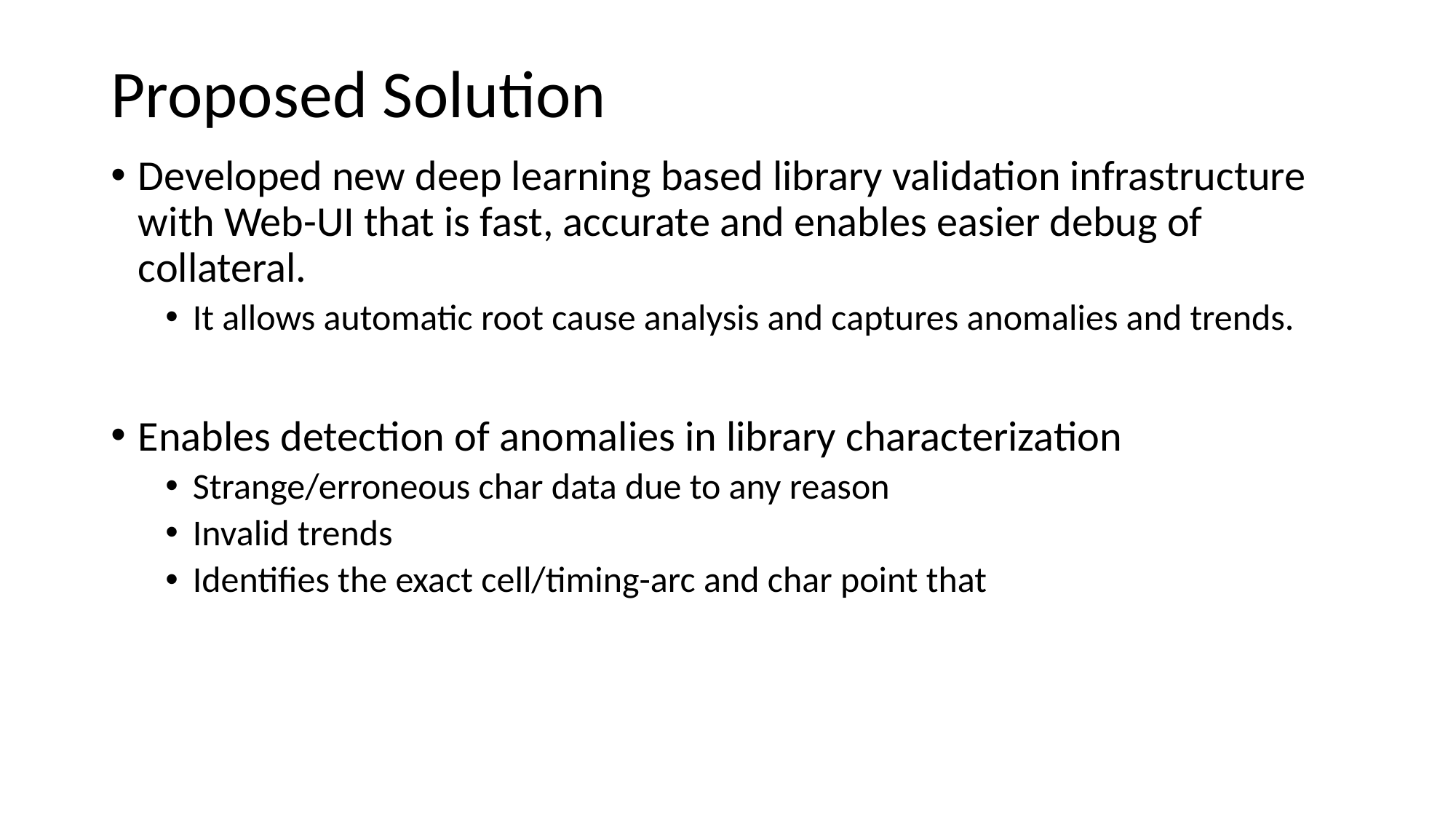

# Proposed Solution
Developed new deep learning based library validation infrastructure with Web-UI that is fast, accurate and enables easier debug of collateral.
It allows automatic root cause analysis and captures anomalies and trends.

Enables detection of anomalies in library characterization
Strange/erroneous char data due to any reason
Invalid trends
Identifies the exact cell/timing-arc and char point that